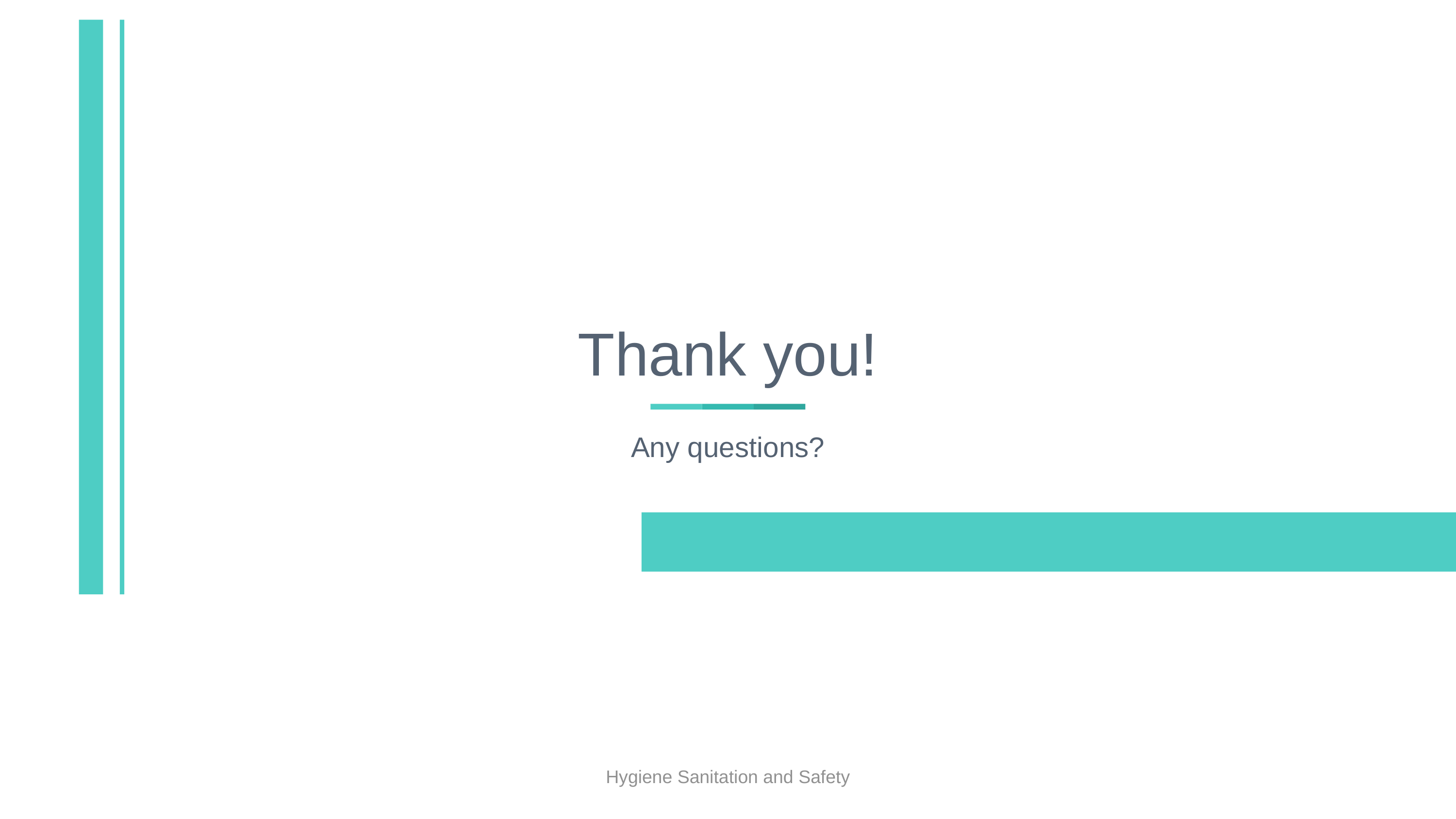

# Thank you!
Any questions?

Hygiene Sanitation and Safety